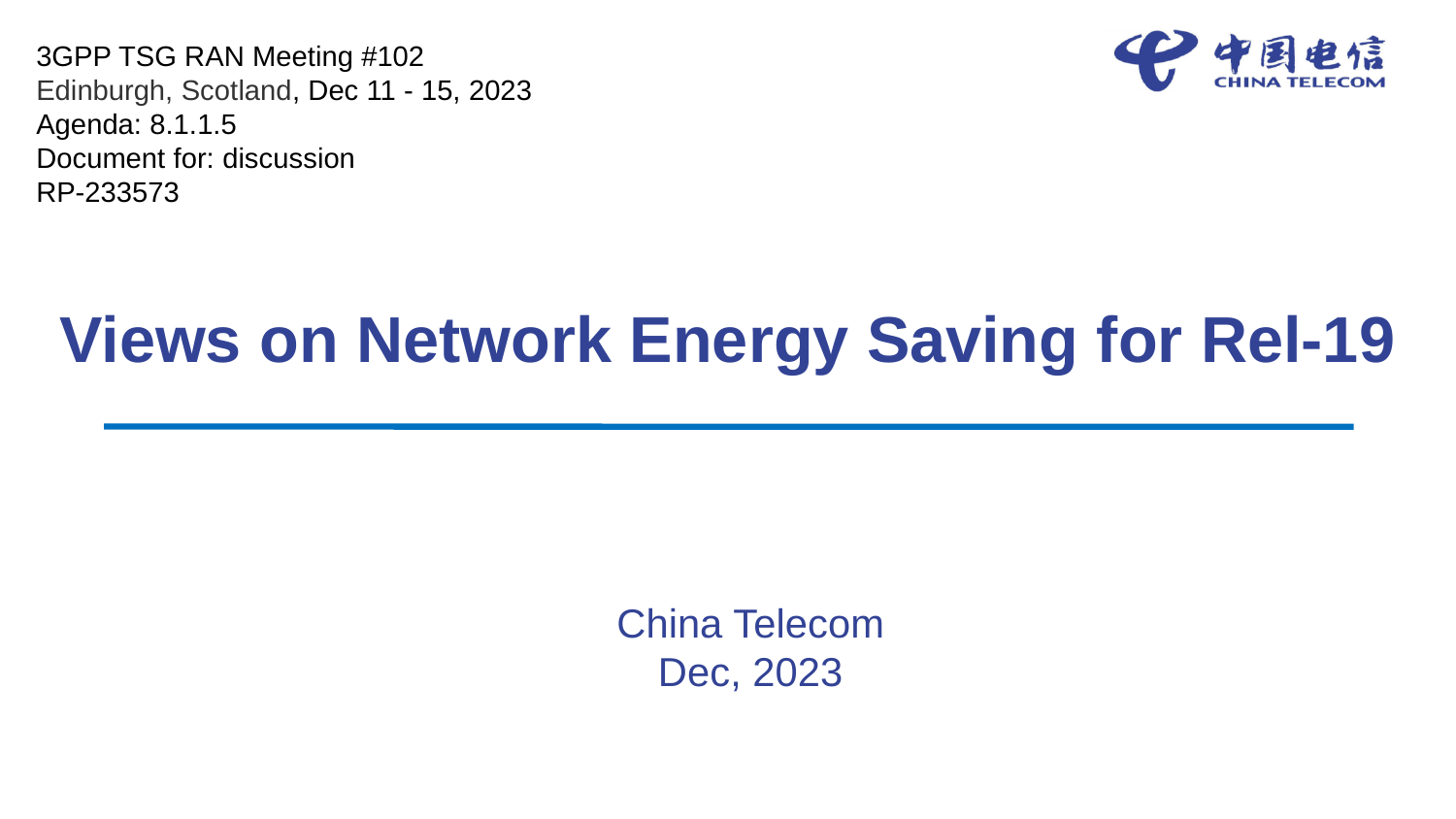

3GPP TSG RAN Meeting #102
Edinburgh, Scotland, Dec 11 - 15, 2023
Agenda: 8.1.1.5
Document for: discussion
RP-233573
# Views on Network Energy Saving for Rel-19
China Telecom
Dec, 2023